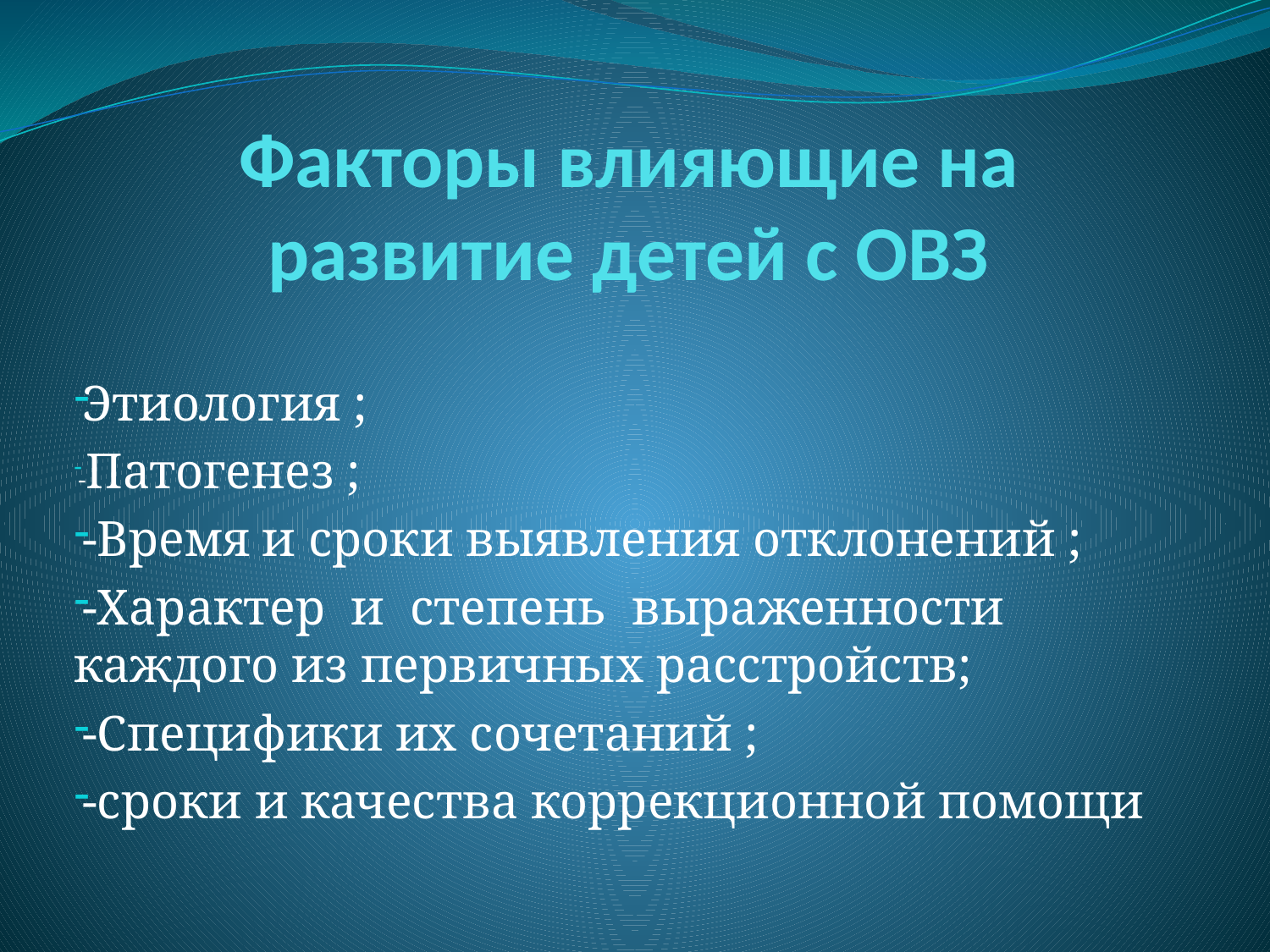

# Факторы влияющие на развитие детей с ОВЗ
Этиология ;
-Патогенез ;
-Время и сроки выявления отклонений ;
-Характер  и  степень  выраженности каждого из первичных расстройств;
-Специфики их сочетаний ;
-сроки и качества коррекционной помощи